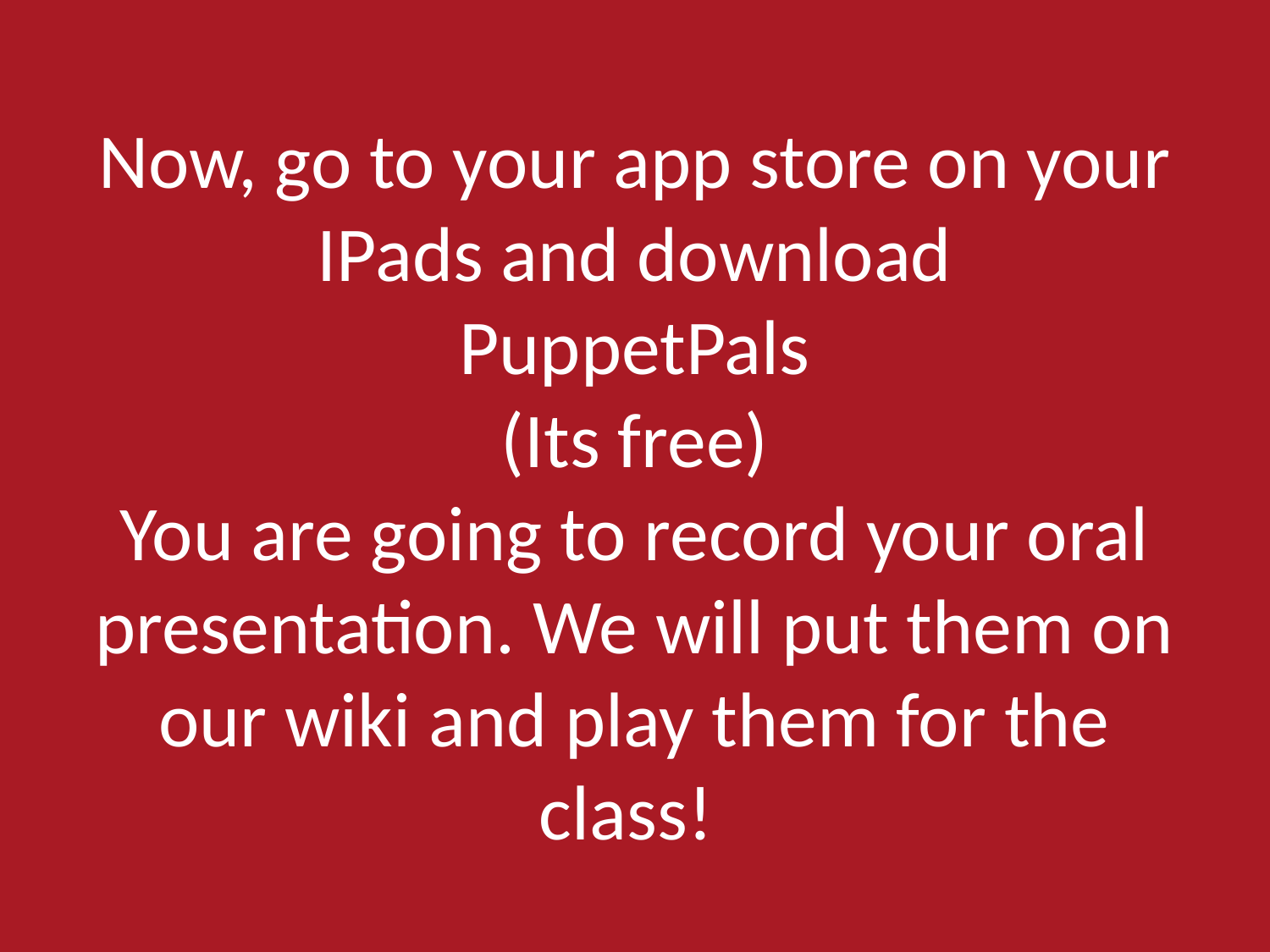

# Now, go to your app store on your IPads and download PuppetPals (Its free) You are going to record your oral presentation. We will put them on our wiki and play them for the class!